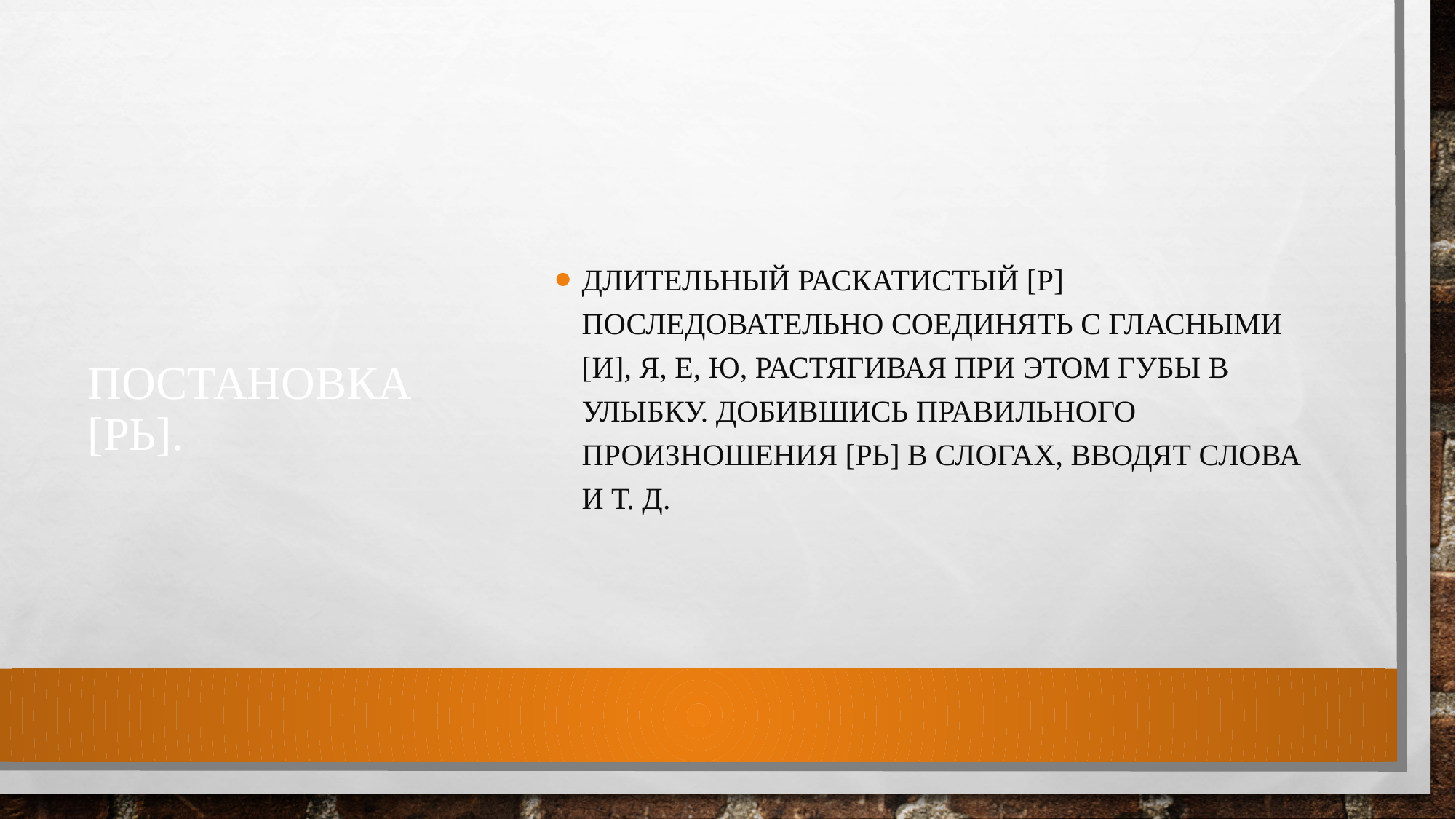

# Постановка [Рь].
Длительный раскатистый [Р] последовательно соединять с гласными [И], Я, Е, Ю, растягивая при этом губы в улыбку. Добившись правильного произношения [Рь] в слогах, вводят слова и т. д.